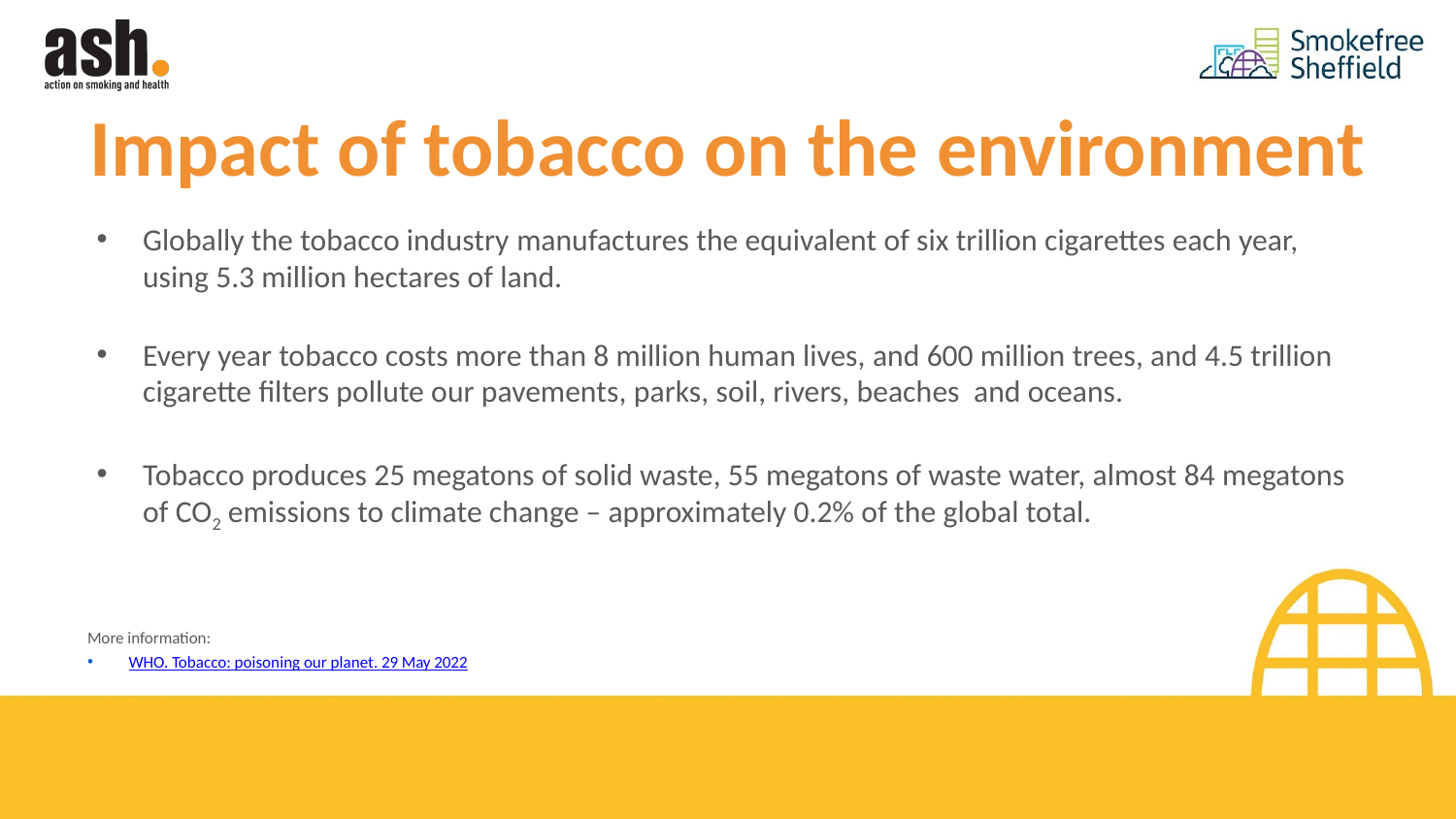

# Impact of tobacco on the environment
Globally the tobacco industry manufactures the equivalent of six trillion cigarettes each year, using 5.3 million hectares of land.

Every year tobacco costs more than 8 million human lives, and 600 million trees, and 4.5 trillion cigarette filters pollute our pavements, parks, soil, rivers, beaches  and oceans.

Tobacco produces 25 megatons of solid waste, 55 megatons of waste water, almost 84 megatons of CO2 emissions to climate change – approximately 0.2% of the global total.

More information:
WHO. Tobacco: poisoning our planet. 29 May 2022